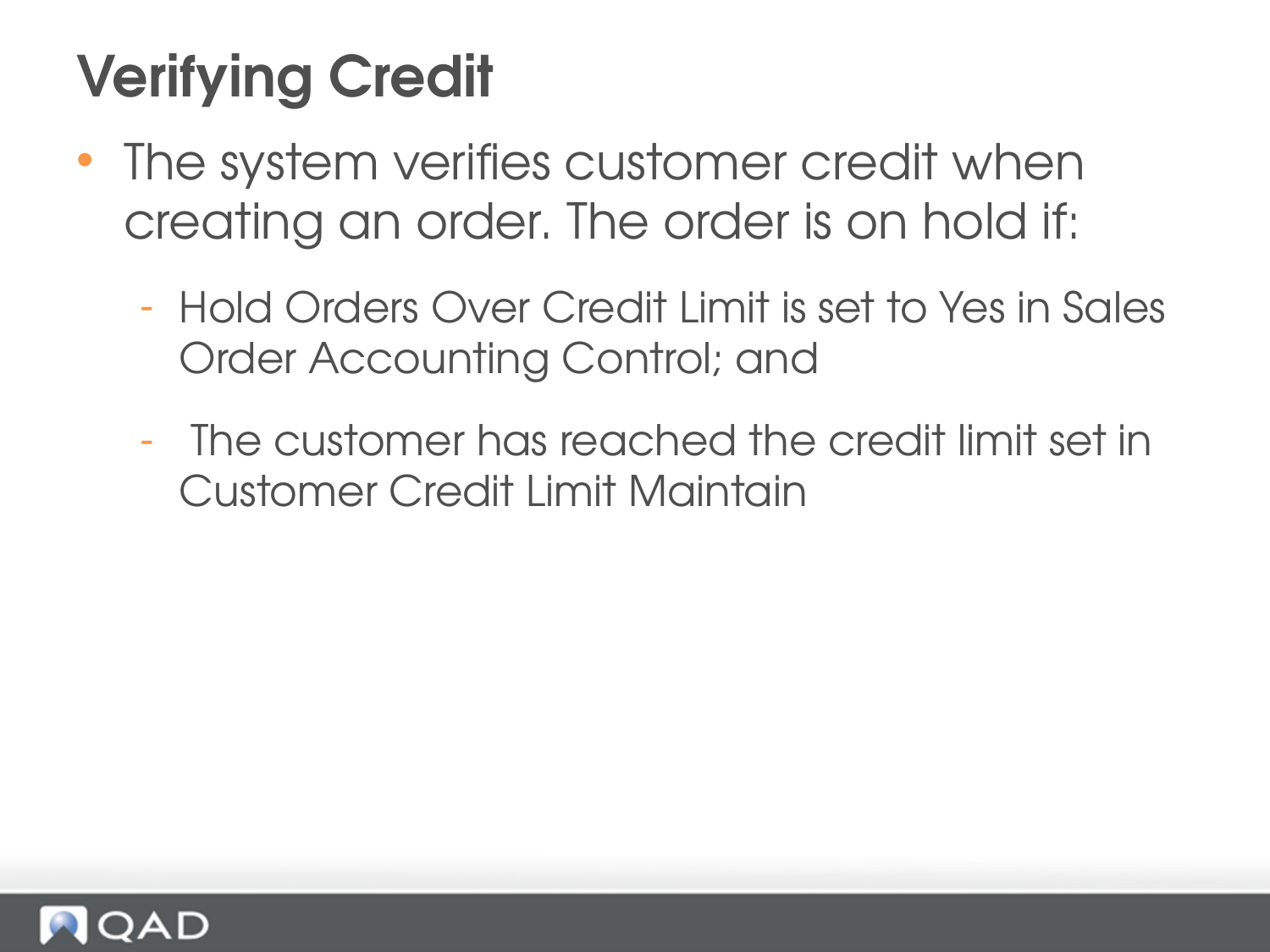

# Verifying Credit
The system verifies customer credit when  creating an order. The order is on hold if:
Hold Orders Over Credit Limit is set to Yes in Sales Order Accounting Control; and
 The customer has reached the credit limit set in Customer Credit Limit Maintain